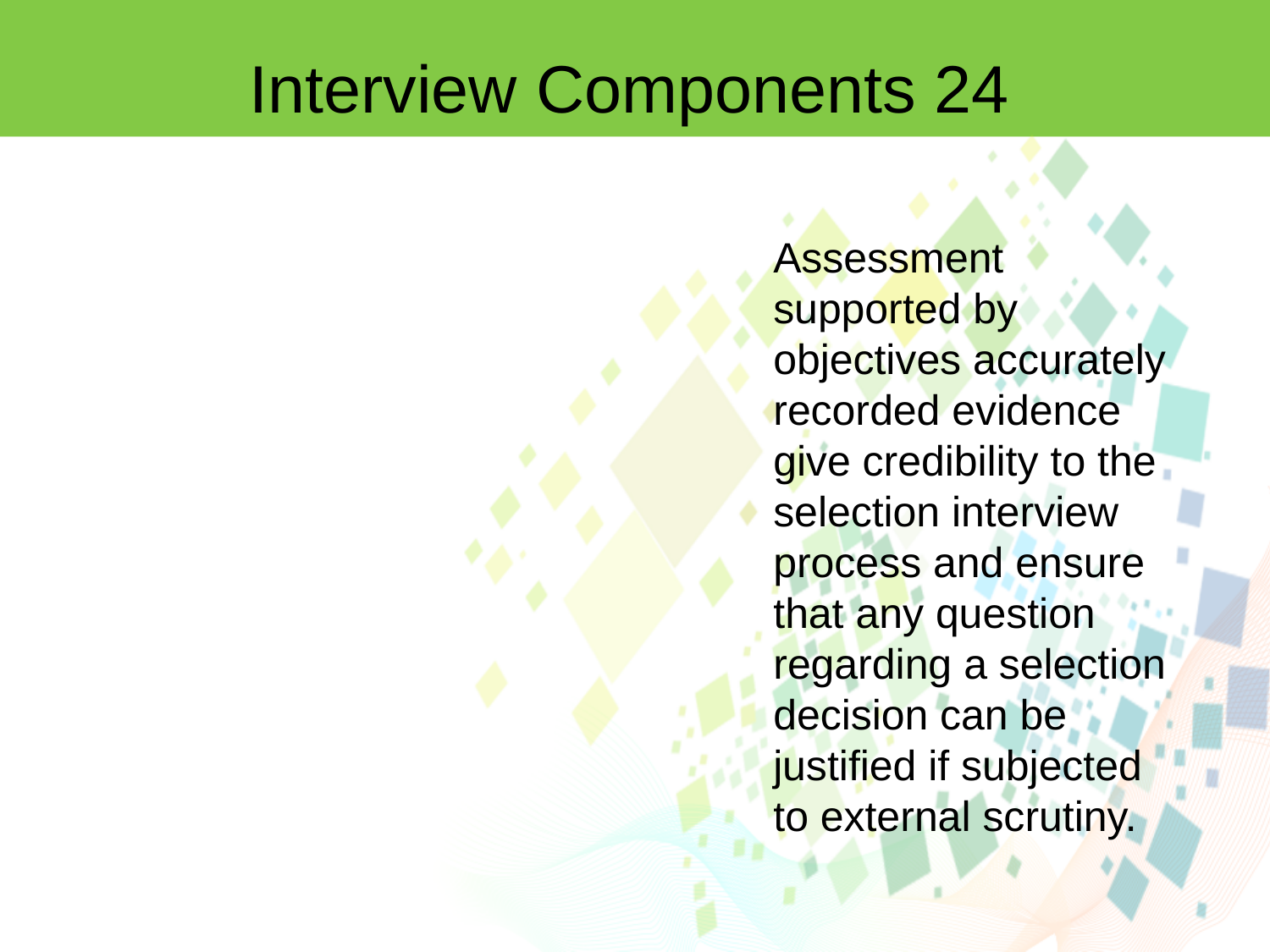

Interview Components 24
Assessment supported by objectives accurately recorded evidence give credibility to the selection interview process and ensure that any question regarding a selection decision can be justified if subjected to external scrutiny.